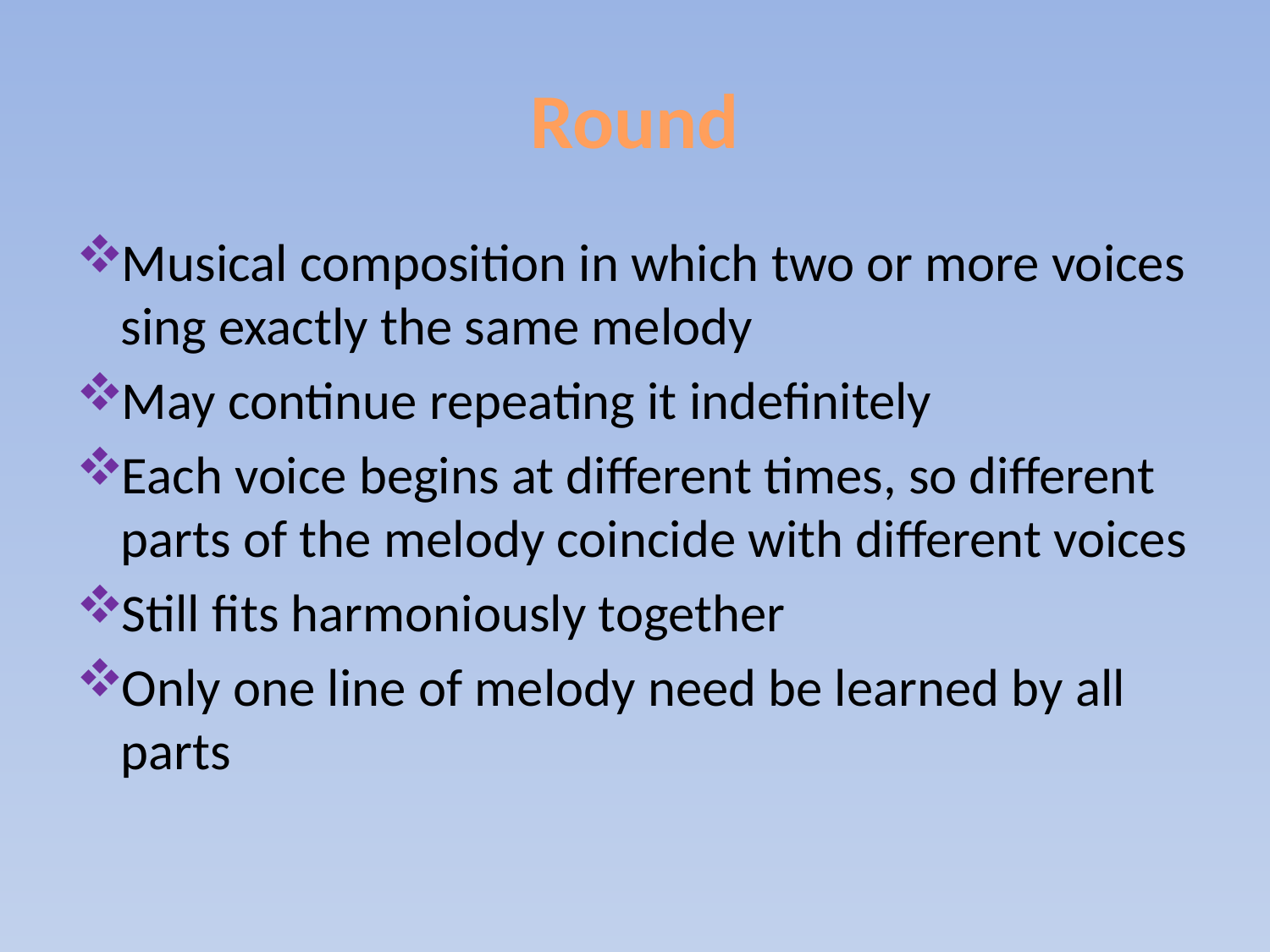

# Round
Musical composition in which two or more voices sing exactly the same melody
May continue repeating it indefinitely
Each voice begins at different times, so different parts of the melody coincide with different voices
Still fits harmoniously together
Only one line of melody need be learned by all parts